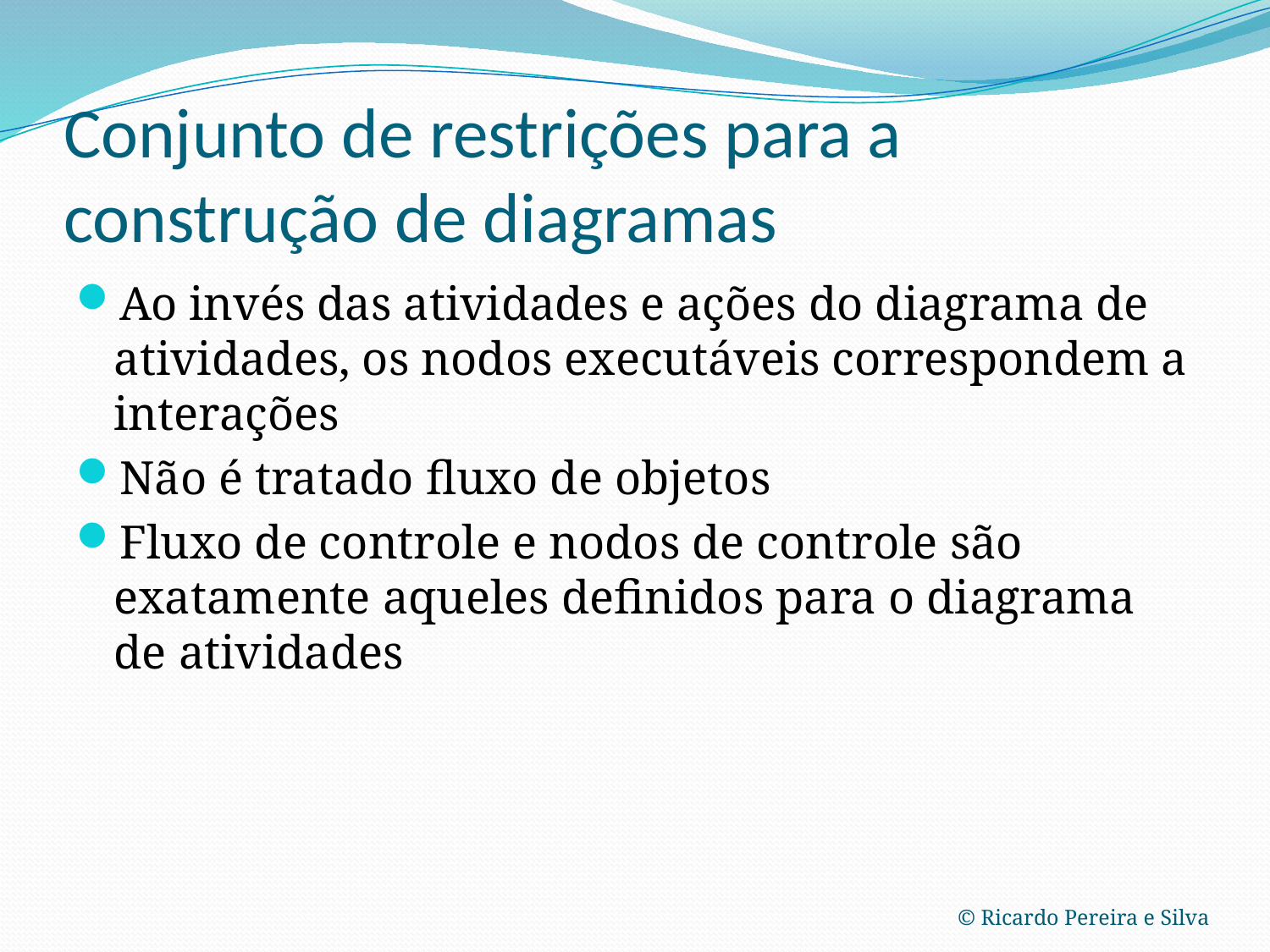

# Conjunto de restrições para a construção de diagramas
Ao invés das atividades e ações do diagrama de atividades, os nodos executáveis correspondem a interações
Não é tratado fluxo de objetos
Fluxo de controle e nodos de controle são exatamente aqueles definidos para o diagrama de atividades
© Ricardo Pereira e Silva